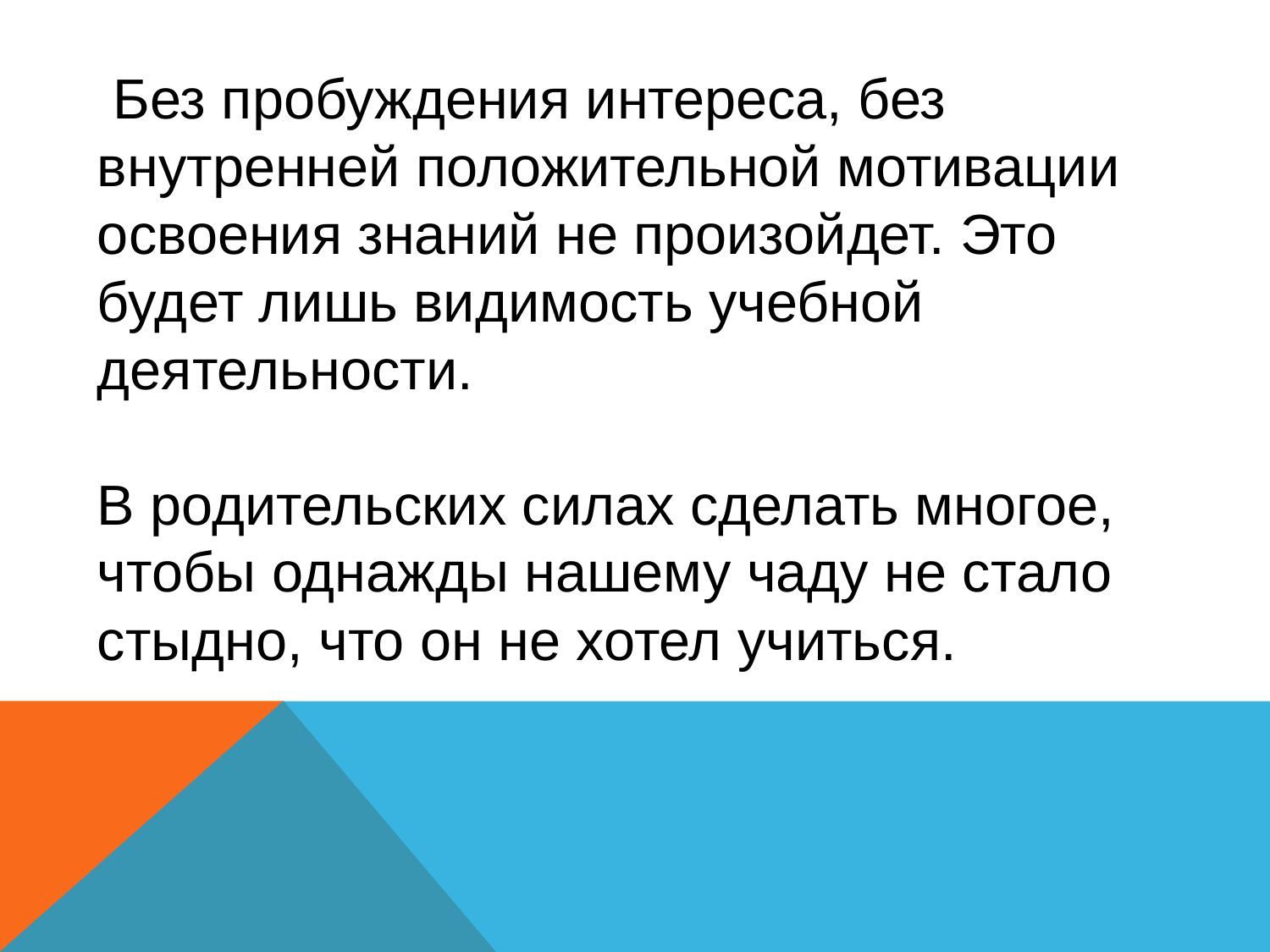

Без пробуждения интереса, без внутренней положительной мотивации освоения знаний не произойдет. Это будет лишь видимость учебной деятельности.

В родительских силах сделать многое, чтобы однажды нашему чаду не стало стыдно, что он не хотел учиться.